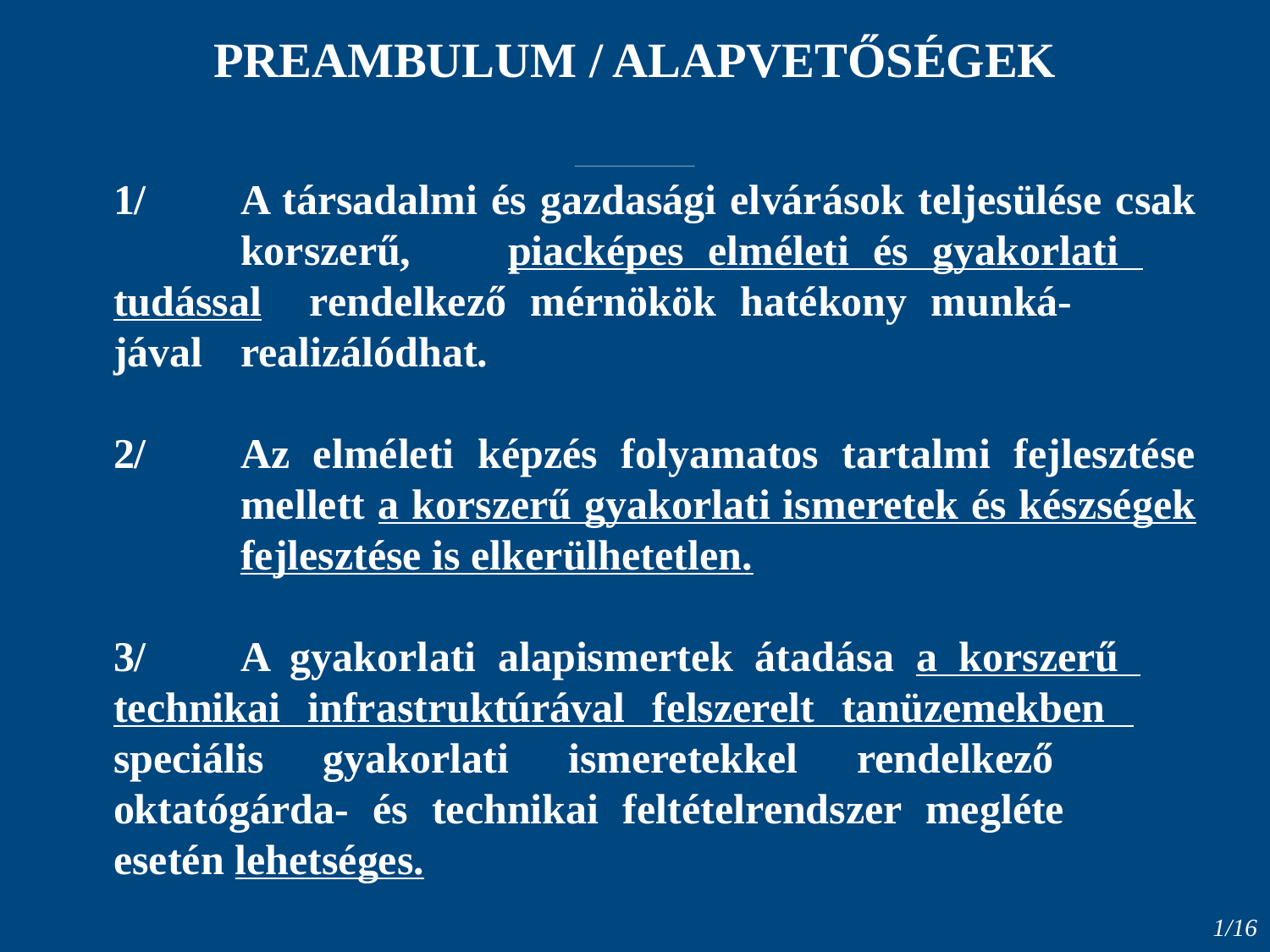

PREAMBULUM / ALAPVETŐSÉGEK
1/	A társadalmi és gazdasági elvárások teljesülése csak	korszerű, 	piacképes elméleti és gyakorlati 	tudással  rendelkező mérnökök hatékony munká-	jával 	realizálódhat.

2/	Az elméleti képzés folyamatos tartalmi fejlesztése 	mellett a korszerű gyakorlati ismeretek és készségek 	fejlesztése is elkerülhetetlen.

3/	A gyakorlati alapismertek átadása a korszerű 	technikai infrastruktúrával felszerelt tanüzemekben 	speciális gyakorlati ismeretekkel rendelkező 	oktatógárda- és technikai feltételrendszer megléte 	esetén lehetséges.

1/16